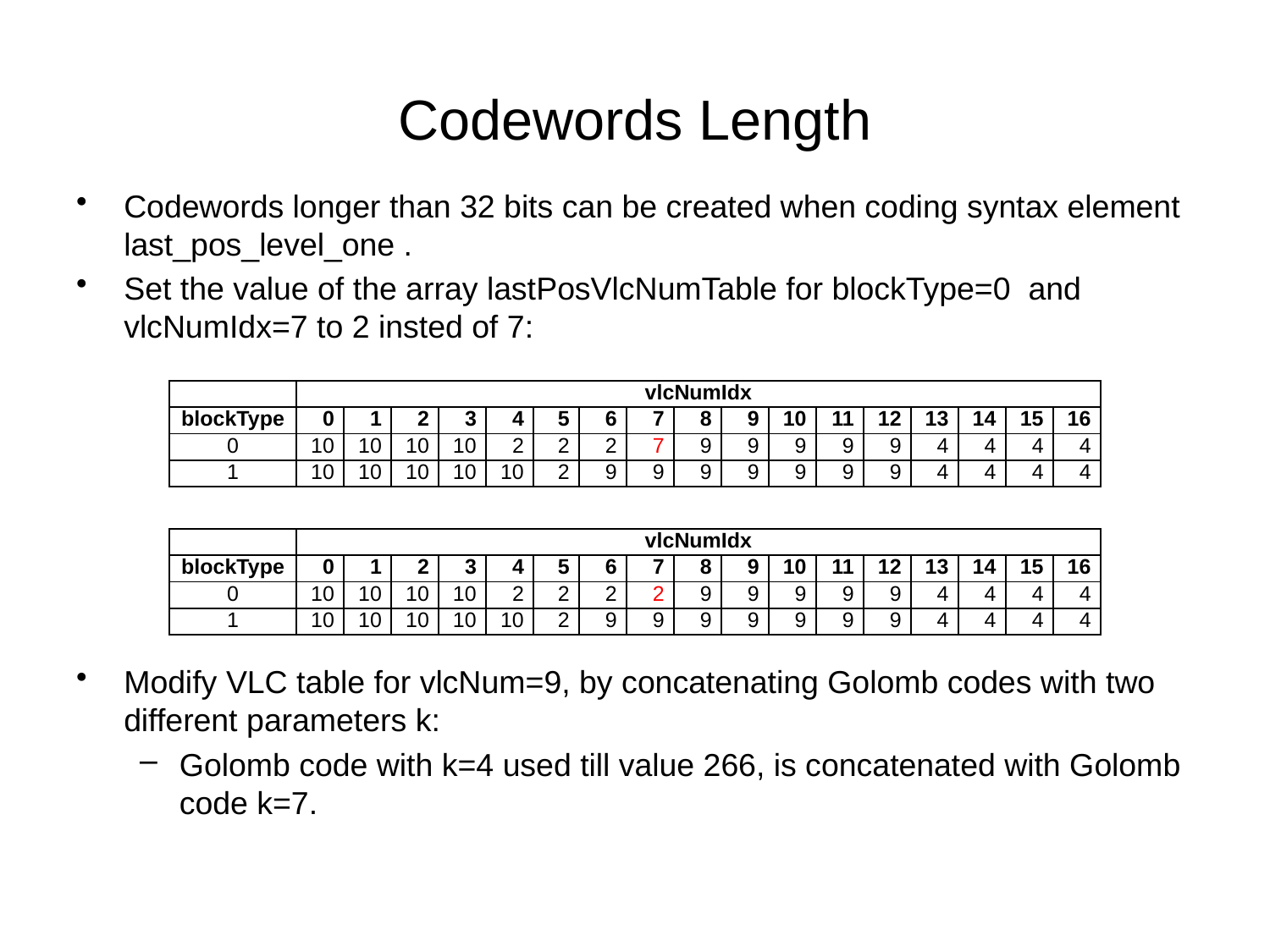

# Codewords Length
Codewords longer than 32 bits can be created when coding syntax element last_pos_level_one .
Set the value of the array lastPosVlcNumTable for blockType=0  and vlcNumIdx=7 to 2 insted of 7:

Modify VLC table for vlcNum=9, by concatenating Golomb codes with two different parameters k:
Golomb code with k=4 used till value 266, is concatenated with Golomb code k=7.
|  | vlcNumIdx |  |  |  |  |  |  |  |  |  |  |  |  |  |  |  |  |
| --- | --- | --- | --- | --- | --- | --- | --- | --- | --- | --- | --- | --- | --- | --- | --- | --- | --- |
| blockType | 0 | 1 | 2 | 3 | 4 | 5 | 6 | 7 | 8 | 9 | 10 | 11 | 12 | 13 | 14 | 15 | 16 |
| 0 | 10 | 10 | 10 | 10 | 2 | 2 | 2 | 7 | 9 | 9 | 9 | 9 | 9 | 4 | 4 | 4 | 4 |
| 1 | 10 | 10 | 10 | 10 | 10 | 2 | 9 | 9 | 9 | 9 | 9 | 9 | 9 | 4 | 4 | 4 | 4 |
|  | vlcNumIdx |  |  |  |  |  |  |  |  |  |  |  |  |  |  |  |  |
| --- | --- | --- | --- | --- | --- | --- | --- | --- | --- | --- | --- | --- | --- | --- | --- | --- | --- |
| blockType | 0 | 1 | 2 | 3 | 4 | 5 | 6 | 7 | 8 | 9 | 10 | 11 | 12 | 13 | 14 | 15 | 16 |
| 0 | 10 | 10 | 10 | 10 | 2 | 2 | 2 | 2 | 9 | 9 | 9 | 9 | 9 | 4 | 4 | 4 | 4 |
| 1 | 10 | 10 | 10 | 10 | 10 | 2 | 9 | 9 | 9 | 9 | 9 | 9 | 9 | 4 | 4 | 4 | 4 |